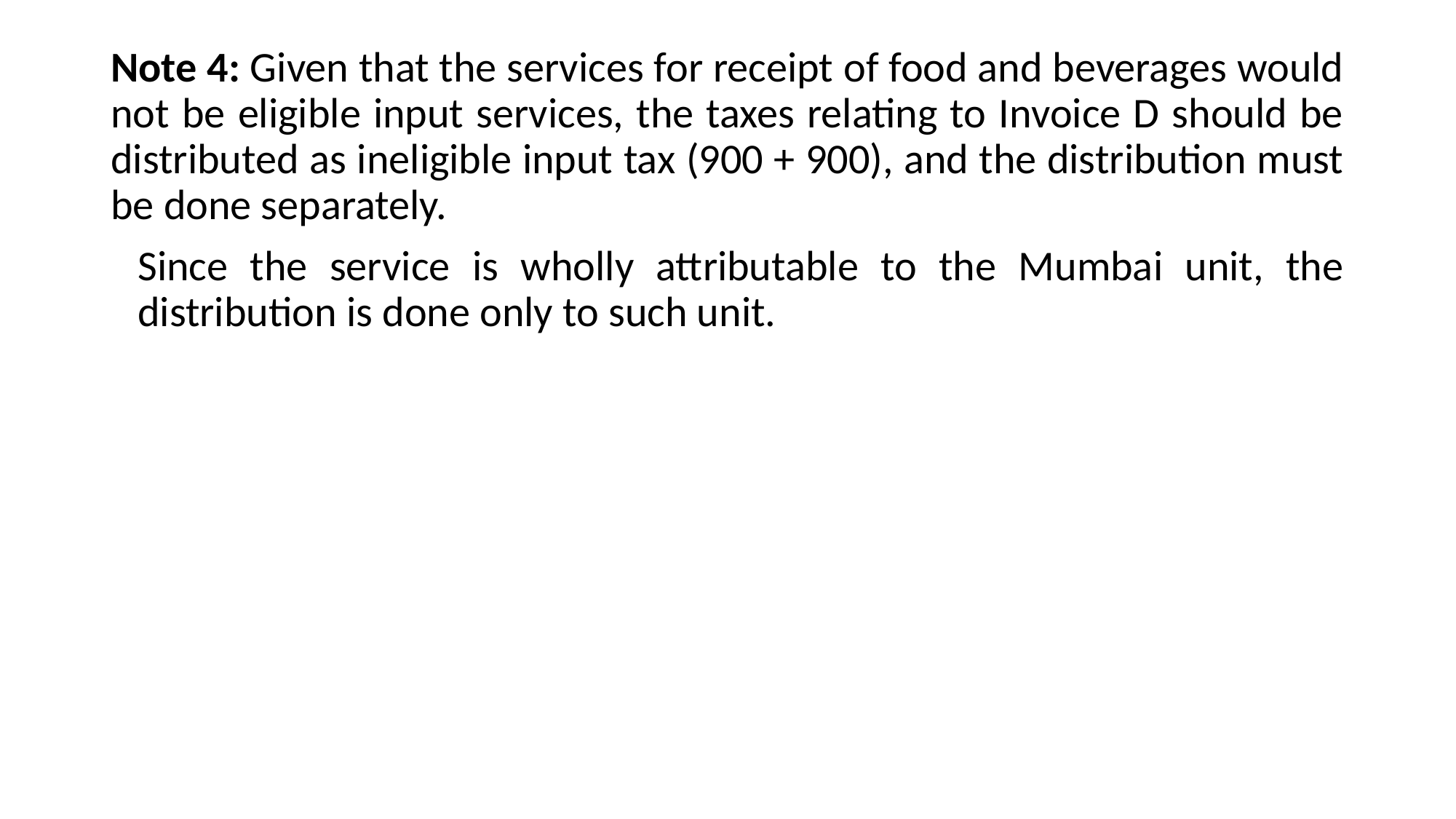

Note 4: Given that the services for receipt of food and beverages would not be eligible input services, the taxes relating to Invoice D should be distributed as ineligible input tax (900 + 900), and the distribution must be done separately.
Since the service is wholly attributable to the Mumbai unit, the distribution is done only to such unit.